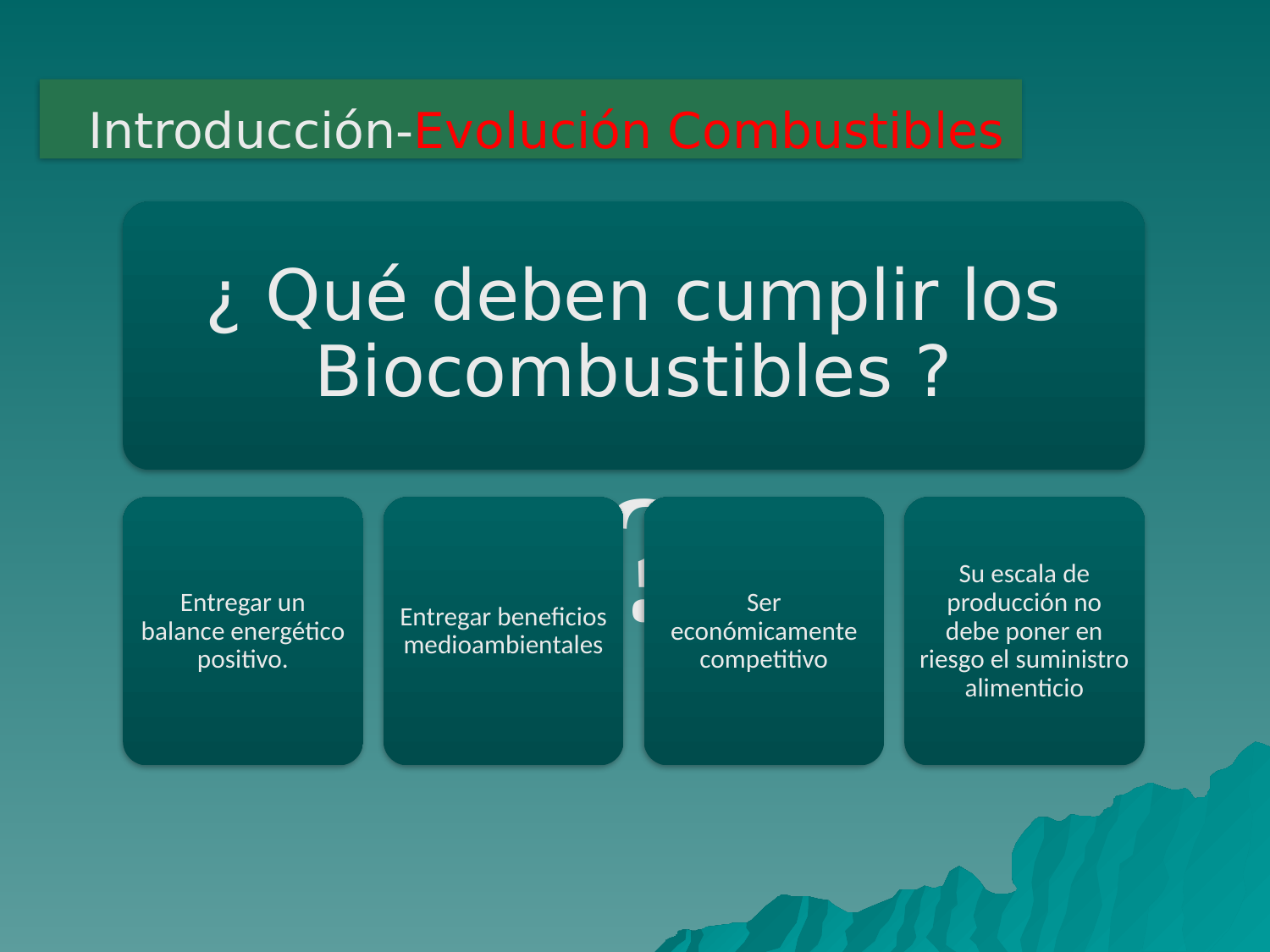

Introducción-Evolución Combustibles
¿ Qué deben cumplir los Biocombustibles ?
Entregar un balance energético positivo.
Entregar beneficios medioambientales
Ser económicamente competitivo
Su escala de producción no debe poner en riesgo el suministro alimenticio
?